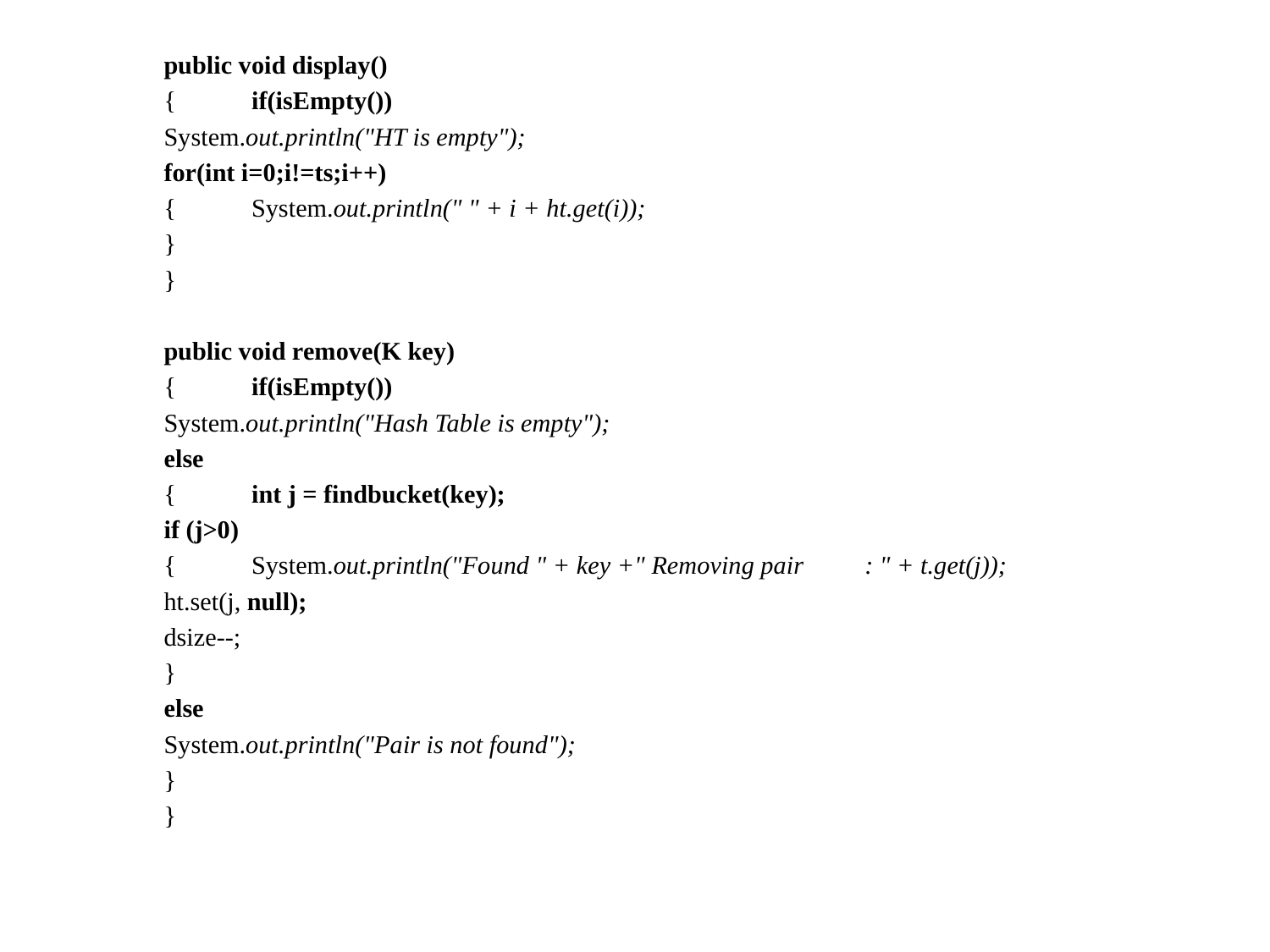

public void display()
	{	if(isEmpty())
			System.out.println("HT is empty");
		for(int i=0;i!=ts;i++)
		{	System.out.println(" " + i + ht.get(i));
		}
	}

	public void remove(K key)
	{	if(isEmpty())
			System.out.println("Hash Table is empty");
		else
		{	int j = findbucket(key);
			if (j>0)
			{	System.out.println("Found " + key +" Removing pair 						: " + t.get(j));
				ht.set(j, null);
				dsize--;
			}
			else
				System.out.println("Pair is not found");
		}
	}